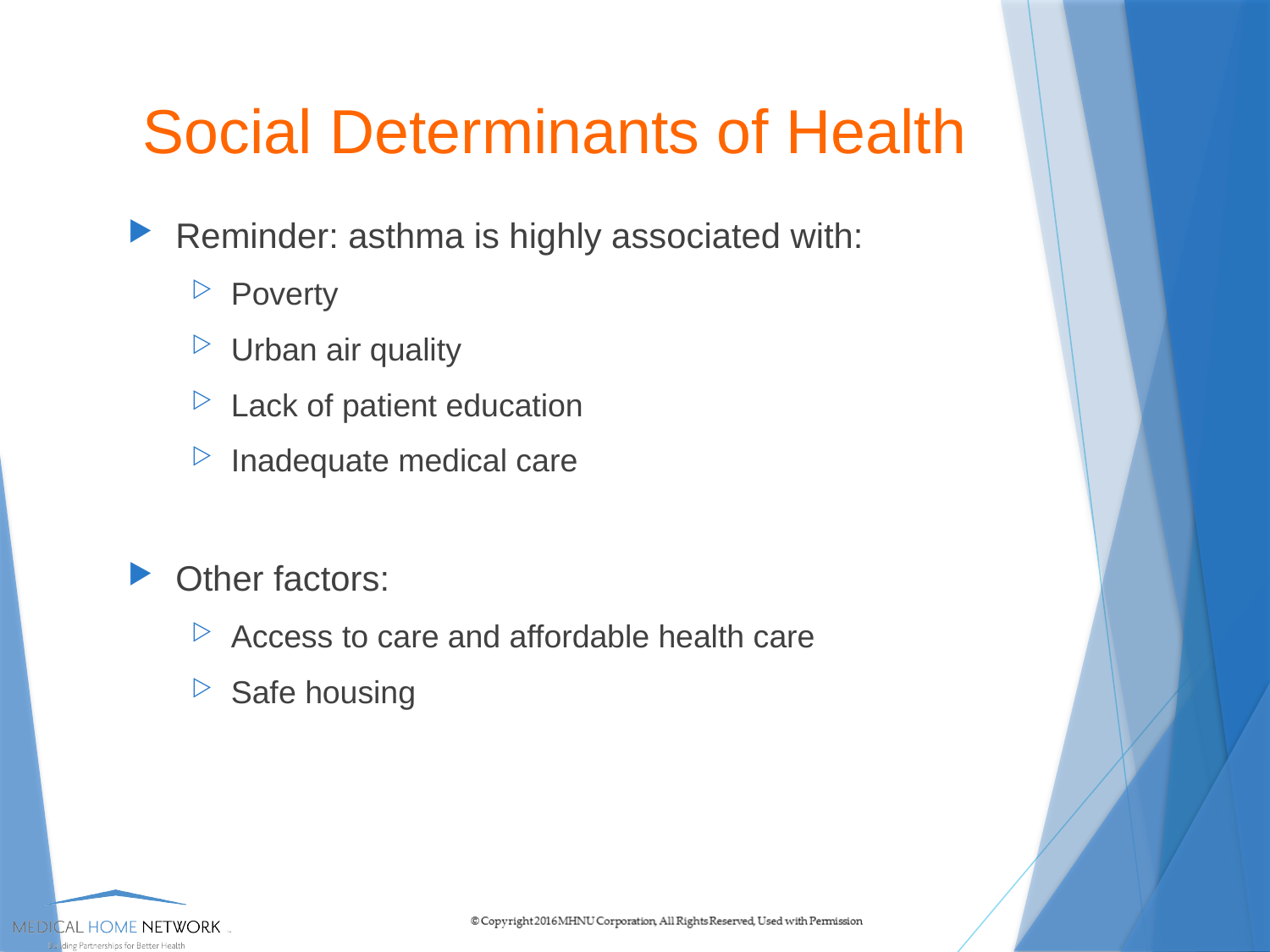

# Social Determinants of Health
Reminder: asthma is highly associated with:
Poverty
Urban air quality
Lack of patient education
Inadequate medical care

Other factors:
Access to care and affordable health care
Safe housing